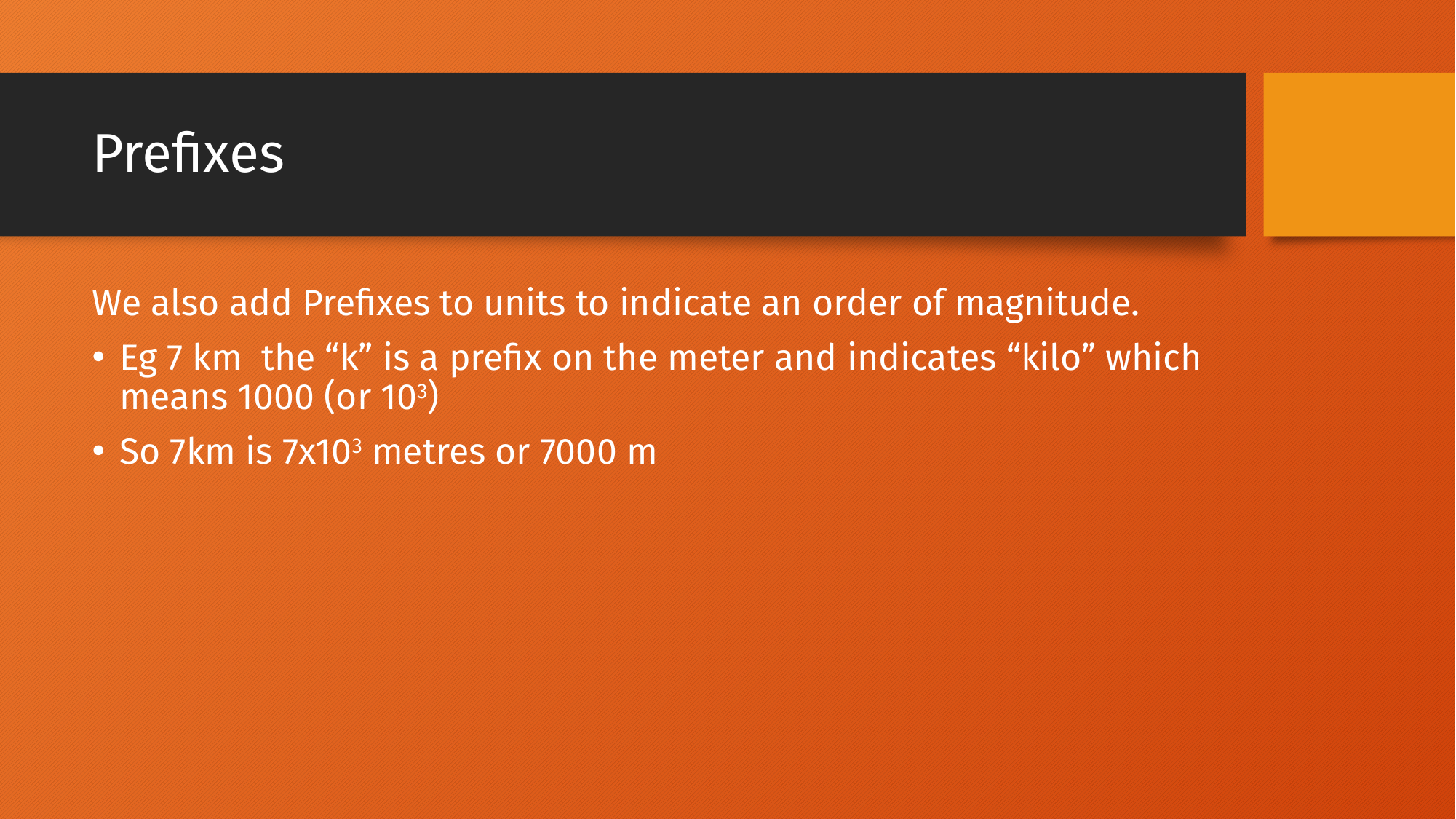

# Prefixes
We also add Prefixes to units to indicate an order of magnitude.
Eg 7 km  the “k” is a prefix on the meter and indicates “kilo” which means 1000 (or 103)
So 7km is 7x103 metres or 7000 m